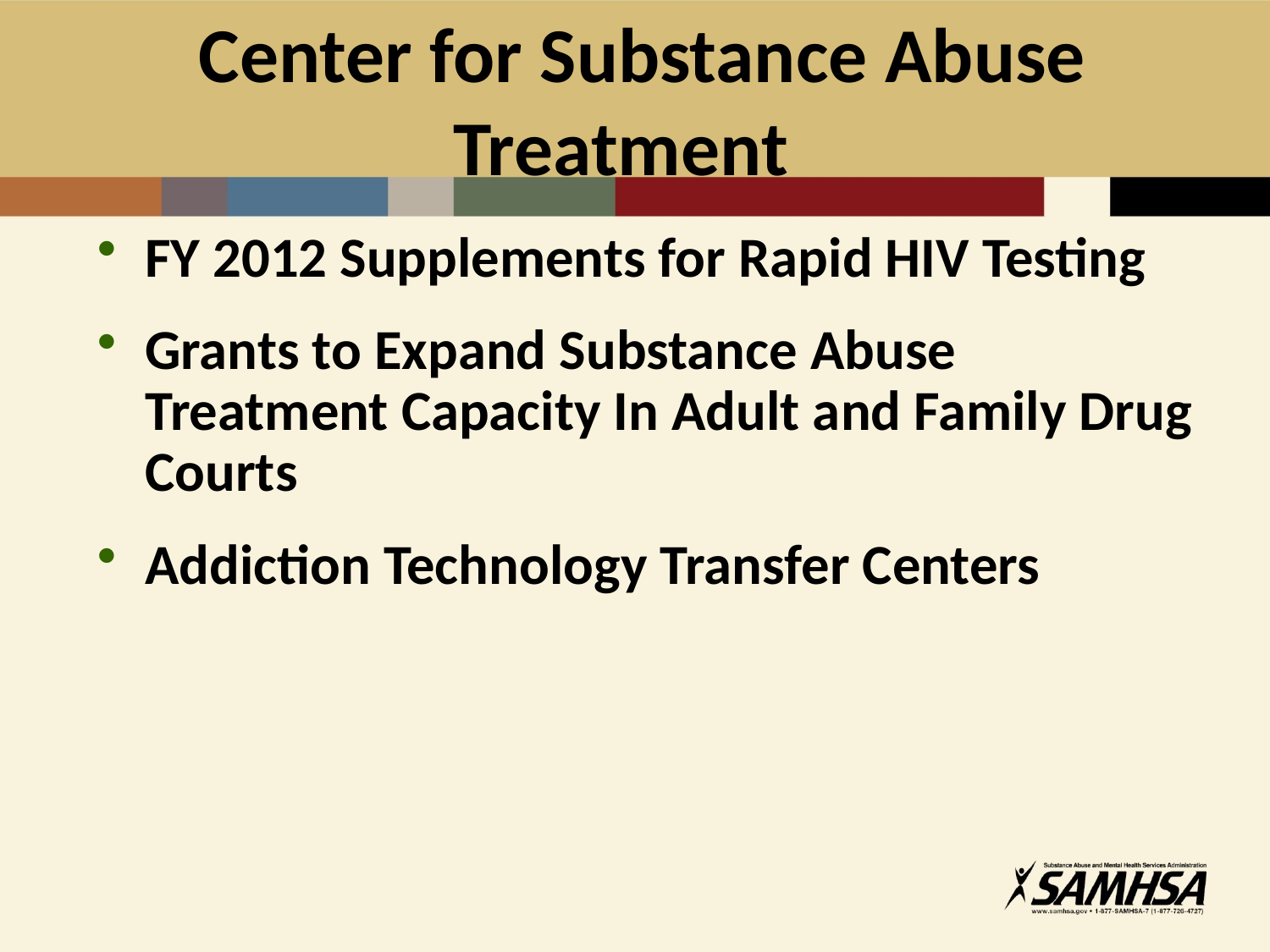

# Center for Substance Abuse Treatment

FY 2012 Supplements for Rapid HIV Testing
Grants to Expand Substance Abuse Treatment Capacity In Adult and Family Drug Courts
Addiction Technology Transfer Centers